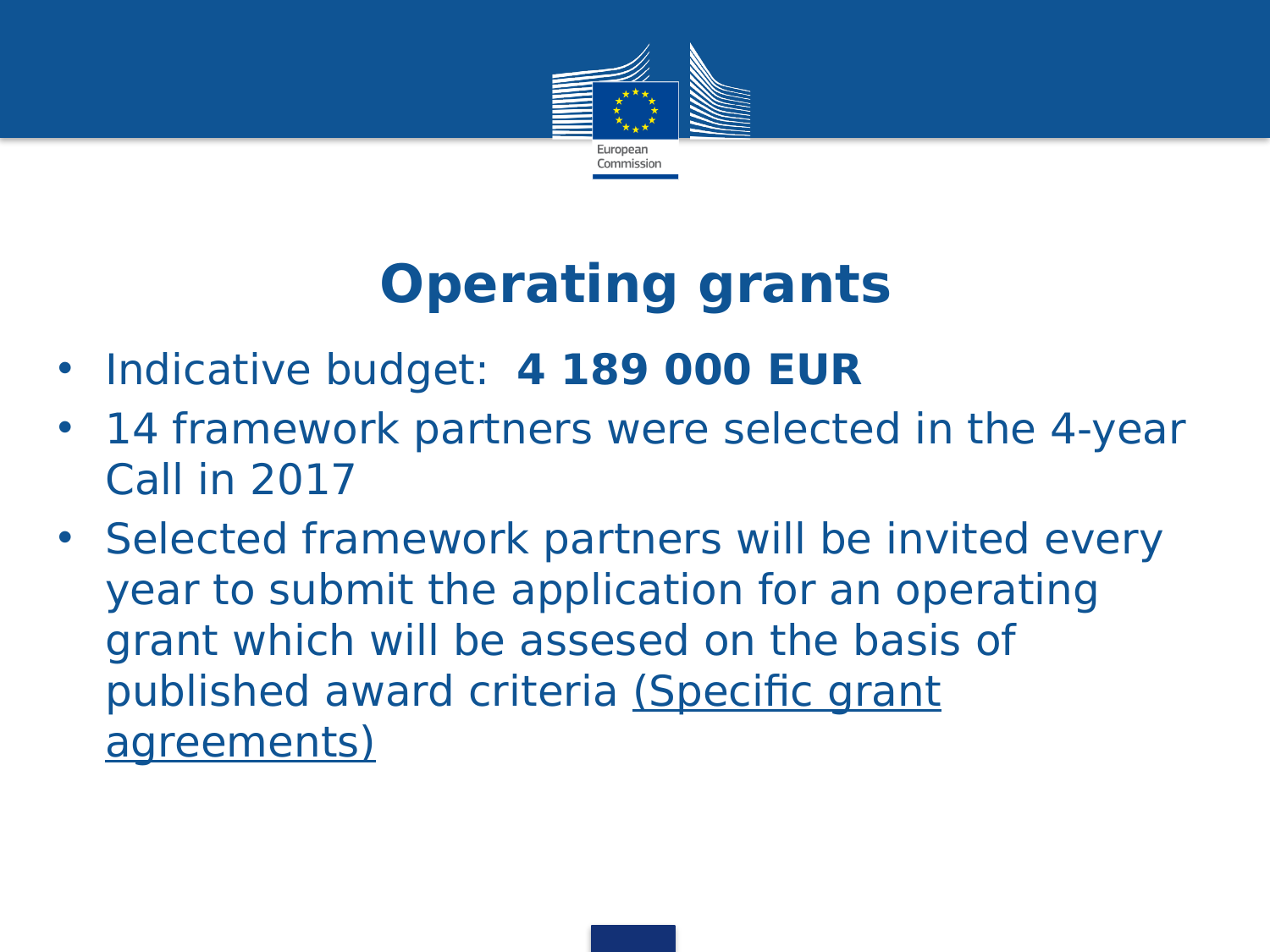

# Operating grants
Indicative budget:  4 189 000 EUR
14 framework partners were selected in the 4-year Call in 2017
Selected framework partners will be invited every year to submit the application for an operating grant which will be assesed on the basis of published award criteria (Specific grant agreements)